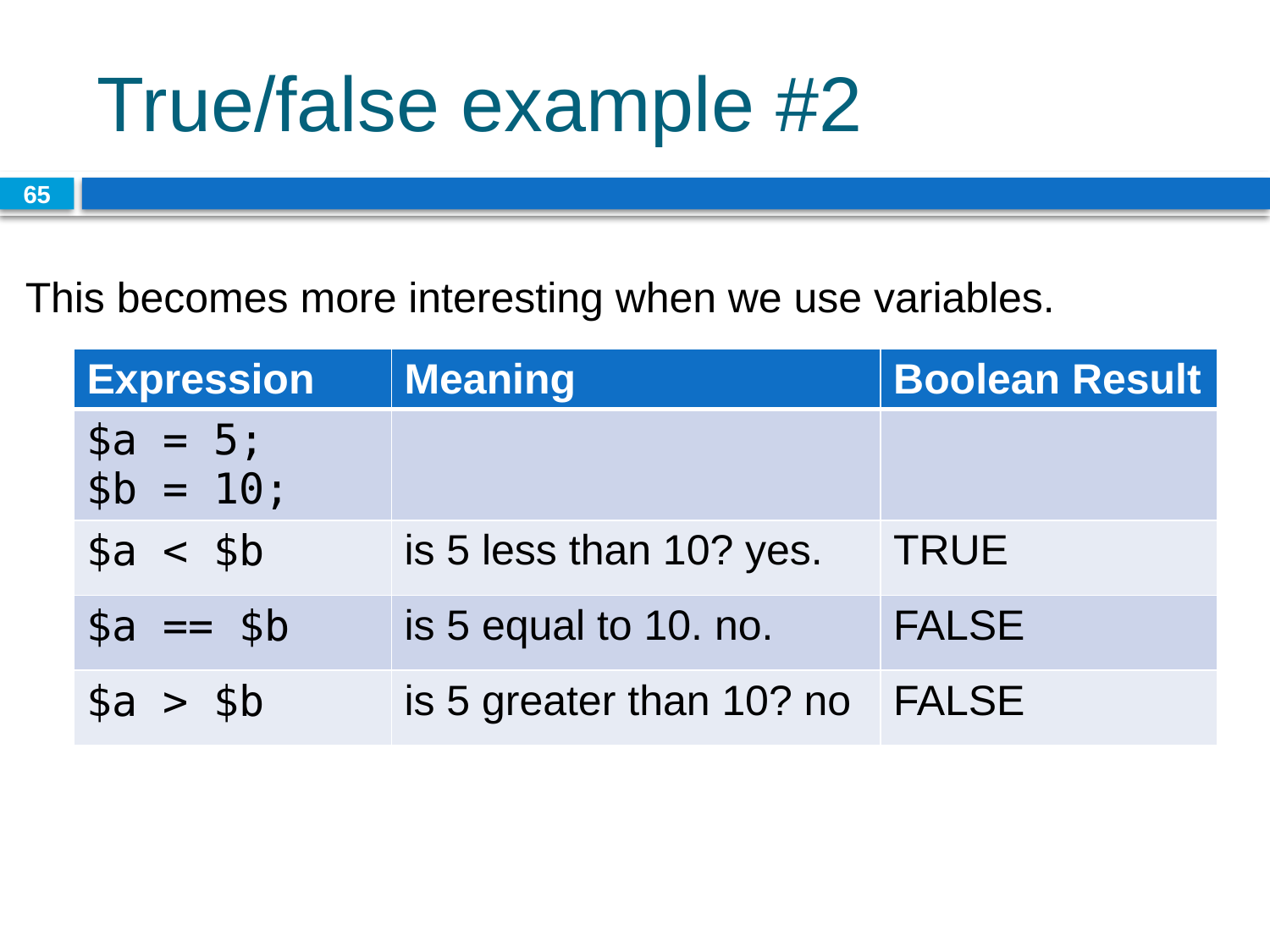

# True/false example #2
65
This becomes more interesting when we use variables.

| Expression | Meaning | Boolean Result |
| --- | --- | --- |
| $a = 5; $b = 10; |  |  |
| $a < $b | is 5 less than 10? yes. | TRUE |
| $a == $b | is 5 equal to 10. no. | FALSE |
| $a > $b | is 5 greater than 10? no | FALSE |